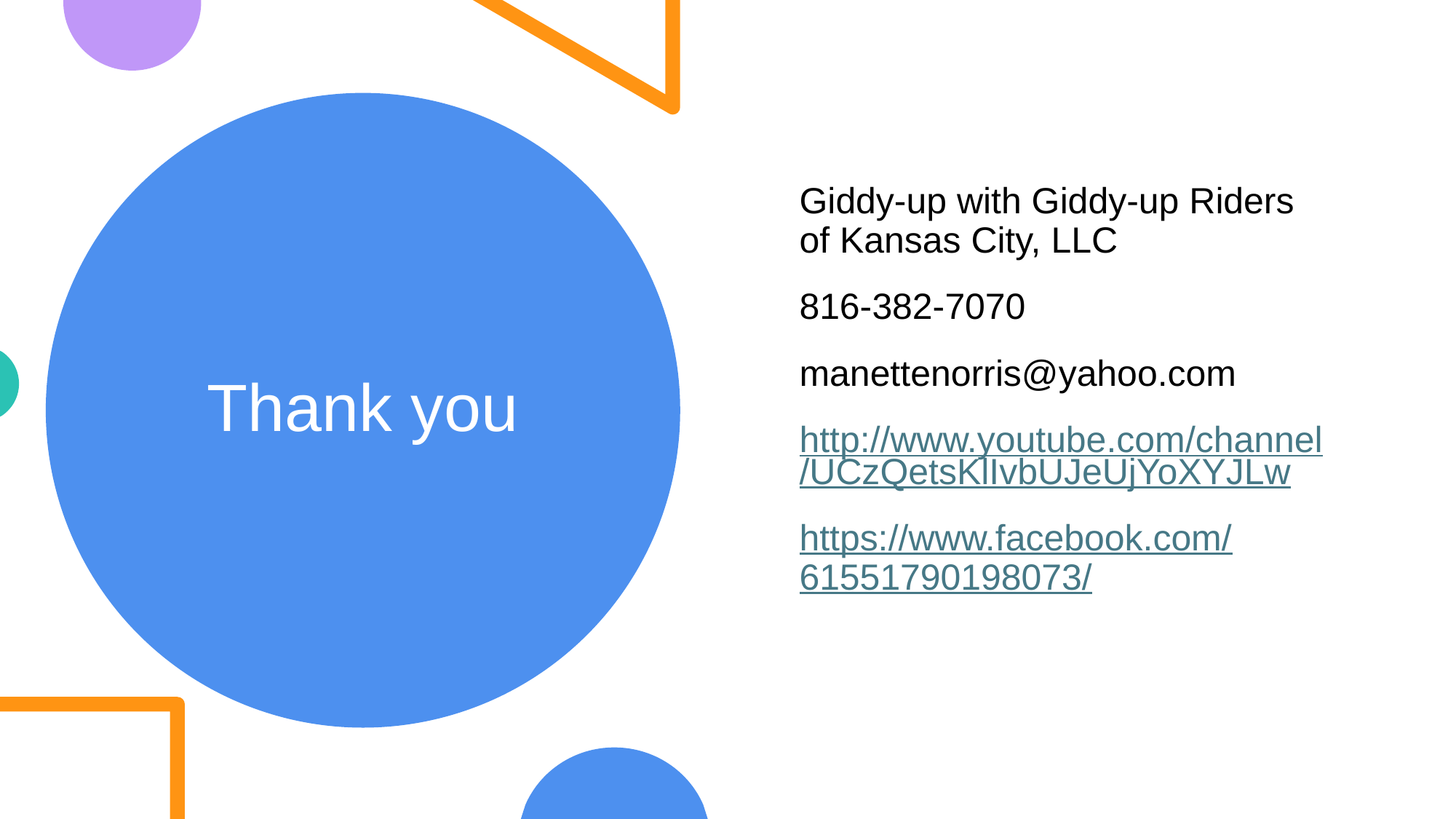

Giddy-up with Giddy-up Riders of Kansas City, LLC
816-382-7070
manettenorris@yahoo.com
http://www.youtube.com/channel/UCzQetsKlIvbUJeUjYoXYJLw
https://www.facebook.com/61551790198073/

# Thank you